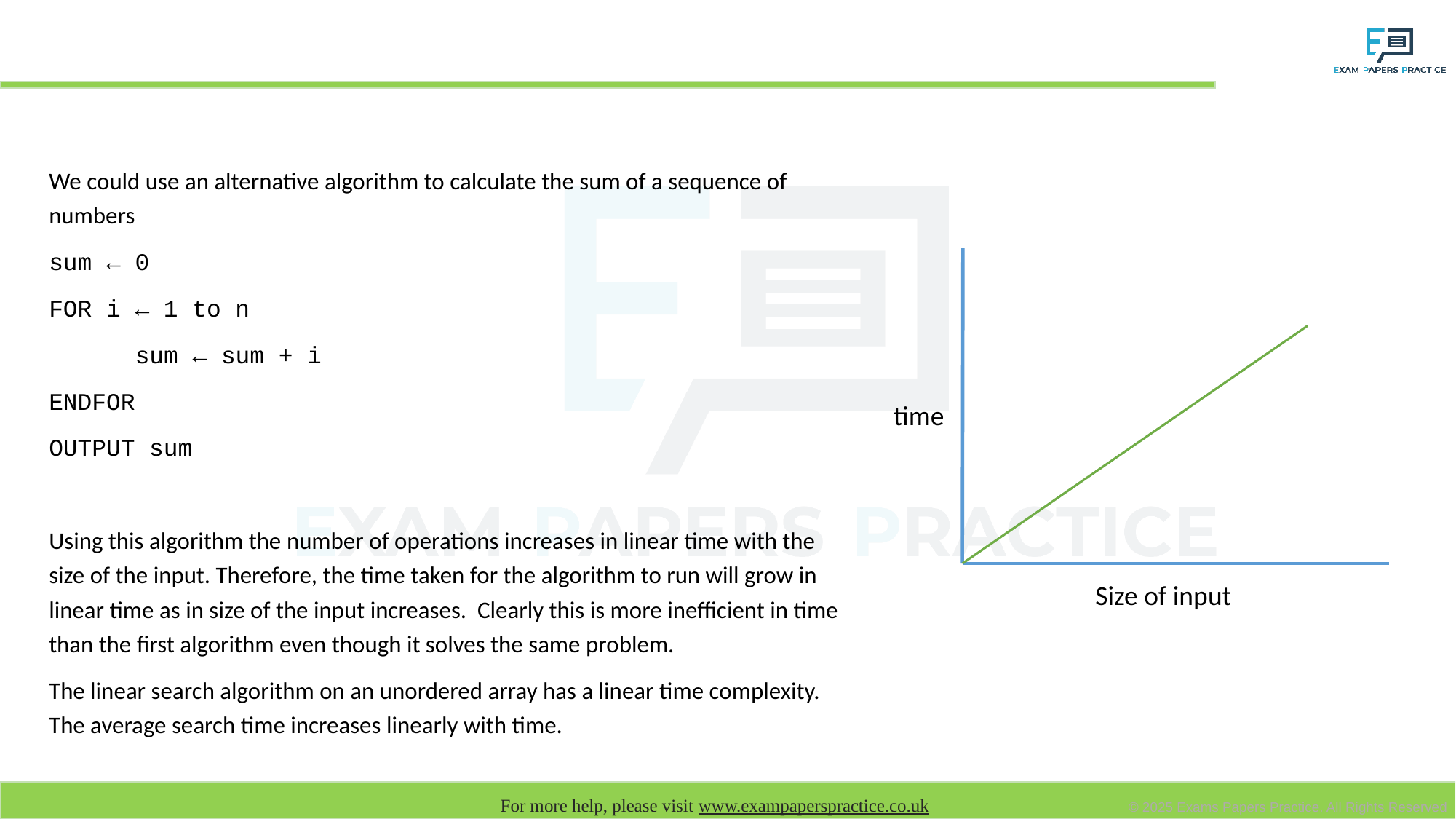

# Time complexity of algorithms
We could use an alternative algorithm to calculate the sum of a sequence of numbers
sum ← 0
FOR i ← 1 to n
	sum ← sum + i
ENDFOR
OUTPUT sum

Using this algorithm the number of operations increases in linear time with the size of the input. Therefore, the time taken for the algorithm to run will grow in linear time as in size of the input increases.  Clearly this is more inefficient in time than the first algorithm even though it solves the same problem.
The linear search algorithm on an unordered array has a linear time complexity. The average search time increases linearly with time.
time
Size of input